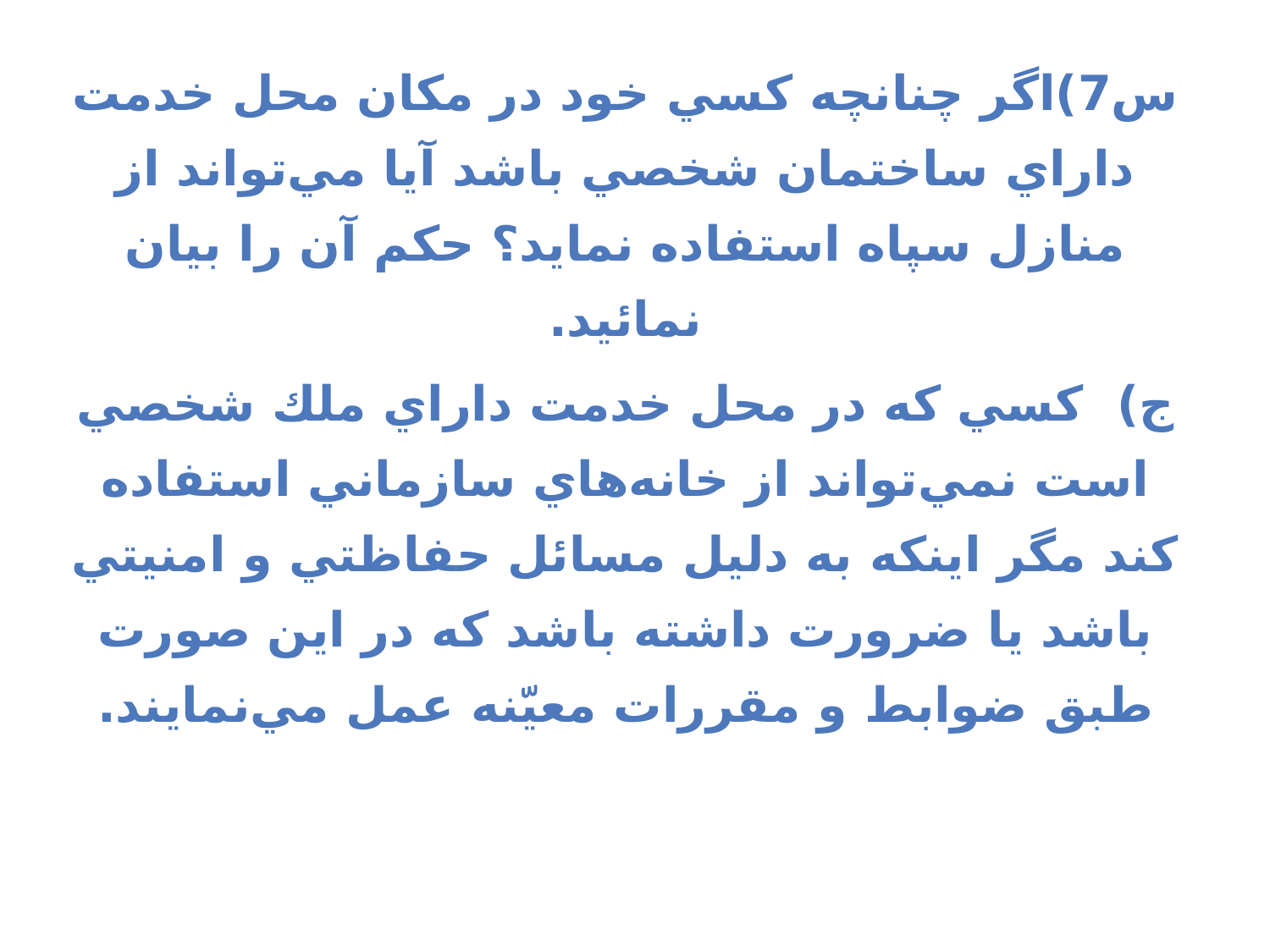

س7)اگر چنانچه كسي خود در مكان محل خدمت داراي ساختمان شخصي باشد آيا مي‌تواند از منازل سپاه استفاده نمايد؟ حكم آن را بيان نمائيد.
ج)  كسي كه در محل خدمت داراي ملك شخصي است نمي‌تواند از خانه‌هاي سازماني استفاده كند مگر اينكه به دليل مسائل حفاظتي و امنيتي باشد يا ضرورت داشته باشد كه در اين صورت طبق ضوابط و مقررات معيّنه عمل مي‌نمايند.